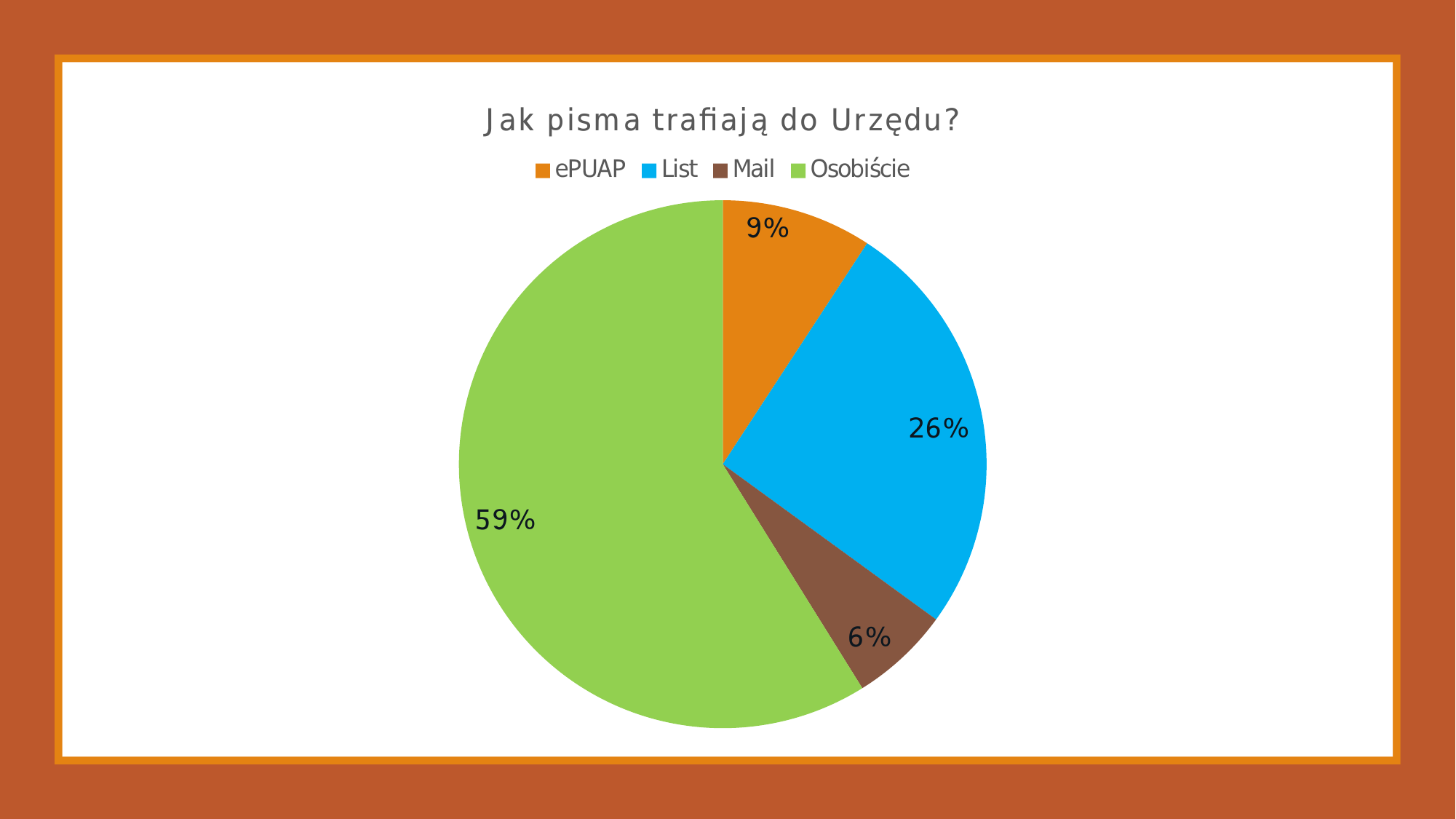

### Chart: Jak pisma trafiają do Urzędu?

| Category |  |
|---|---|
| ePUAP | 202.0 |
| List | 565.0 |
| Mail | 134.0 |
| Osobiście | 1290.0 |